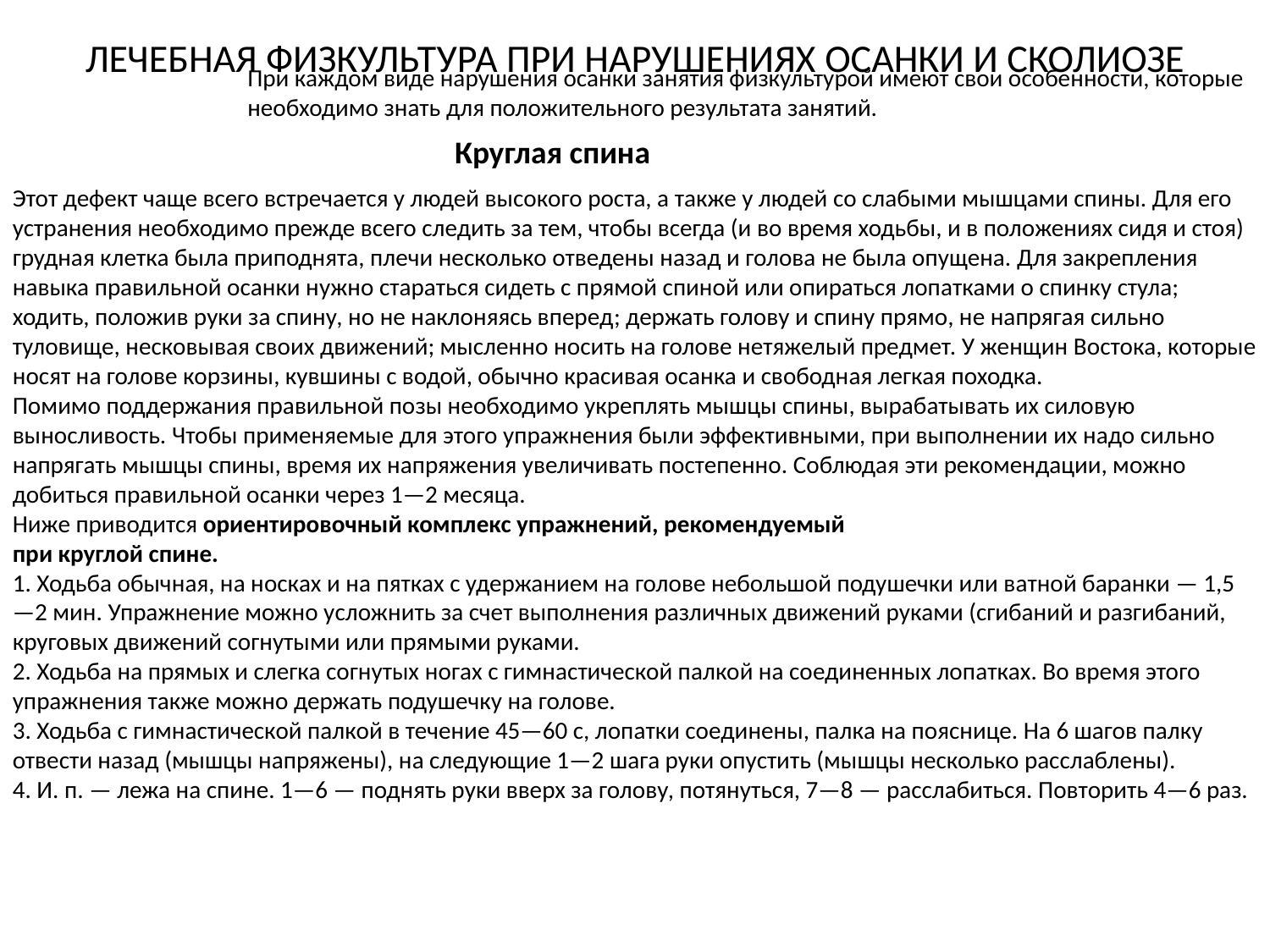

# ЛЕЧЕБНАЯ ФИЗКУЛЬТУРА ПРИ НАРУШЕНИЯХ ОСАНКИ И СКОЛИОЗЕ
При каждом виде нарушения осанки занятия физкультурой имеют свои особенности, которые необходимо знать для положительного результата занятий.

Круглая спина
Этот дефект чаще всего встречается у людей высокого роста, а также у людей со слабыми мышцами спины. Для его устранения необходимо прежде всего следить за тем, чтобы всегда (и во время ходьбы, и в положениях сидя и стоя) грудная клетка была приподнята, плечи несколько отведены назад и голова не была опущена. Для закрепления навыка правильной осанки нужно стараться сидеть с прямой спиной или опираться лопатками о спинку стула; ходить, положив руки за спину, но не наклоняясь вперед; держать голову и спину прямо, не напрягая сильно туловище, несковывая своих движений; мысленно носить на голове нетяжелый предмет. У женщин Востока, которые носят на голове корзины, кувшины с водой, обычно красивая осанка и свободная легкая походка.
Помимо поддержания правильной позы необходимо укреплять мышцы спины, вырабатывать их силовую выносливость. Чтобы применяемые для этого упражнения были эффективными, при выполнении их надо сильно напрягать мышцы спины, время их напряжения увеличивать постепенно. Соблюдая эти рекомендации, можно добиться правильной осанки через 1—2 месяца.
Ниже приводится ориентировочный комплекс упражнений, рекомендуемый
при круглой спине.
1. Ходьба обычная, на носках и на пятках с удержанием на голове небольшой подушечки или ватной баранки — 1,5—2 мин. Упражнение можно усложнить за счет выполнения различных движений руками (сгибаний и разгибаний, круговых движений согнутыми или прямыми руками.
2. Ходьба на прямых и слегка согнутых ногах с гимнастической палкой на соединенных лопатках. Во время этого упражнения также можно держать подушечку на голове.
3. Ходьба с гимнастической палкой в течение 45—60 с, лопатки соединены, палка на пояснице. На 6 шагов палку отвести назад (мышцы напряжены), на следующие 1—2 шага руки опустить (мышцы несколько расслаблены).
4. И. п. — лежа на спине. 1—6 — поднять руки вверх за голову, потянуться, 7—8 — расслабиться. Повторить 4—6 раз.